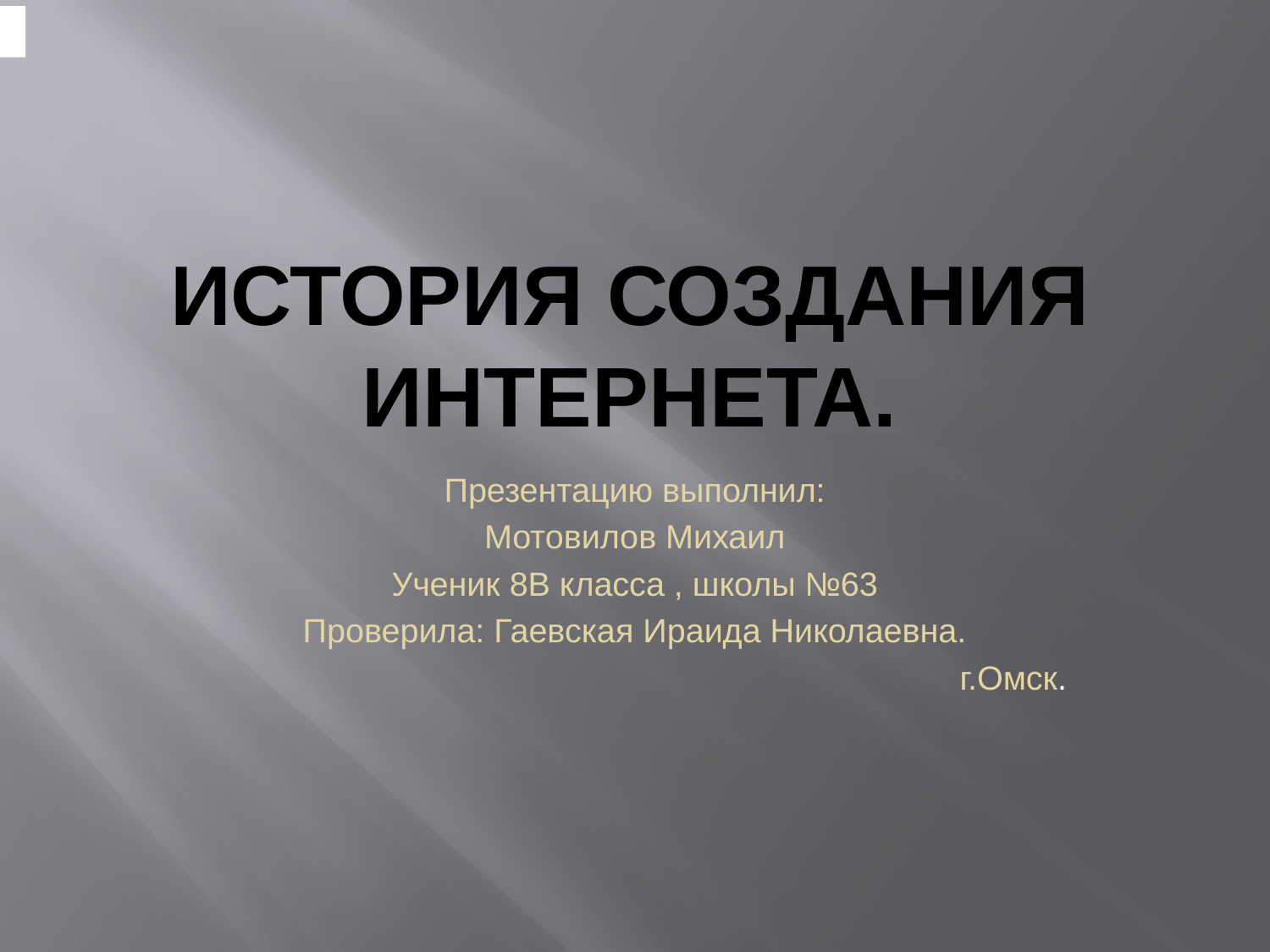

# История создания интернета.
Презентацию выполнил:
Мотовилов Михаил
Ученик 8В класса , школы №63
Проверила: Гаевская Ираида Николаевна.
г.Омск.